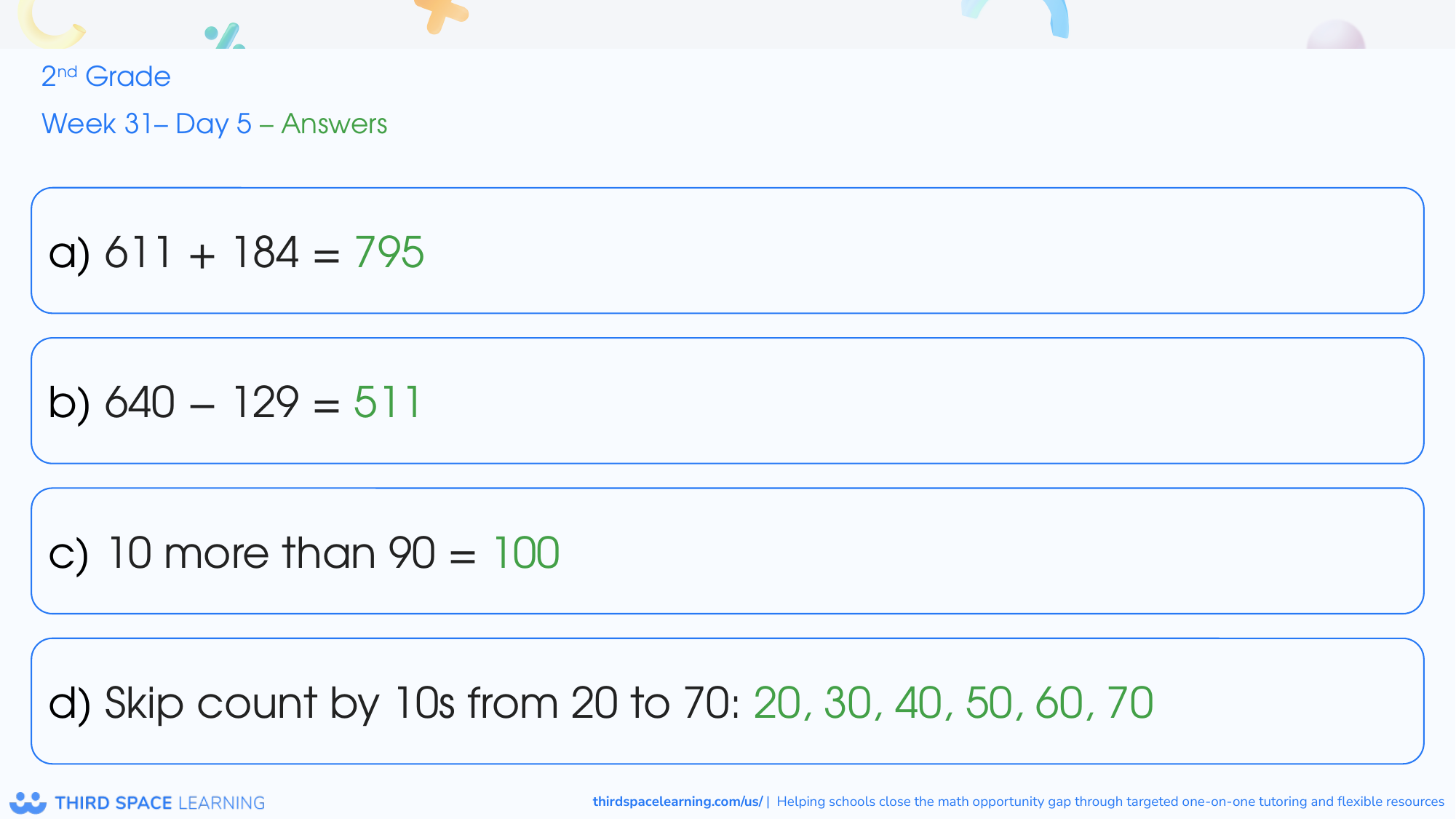

2nd Grade
Week 31– Day 5 – Answers
611 + 184 = 795
640 − 129 = 511
10 more than 90 = 100
Skip count by 10s from 20 to 70: 20, 30, 40, 50, 60, 70